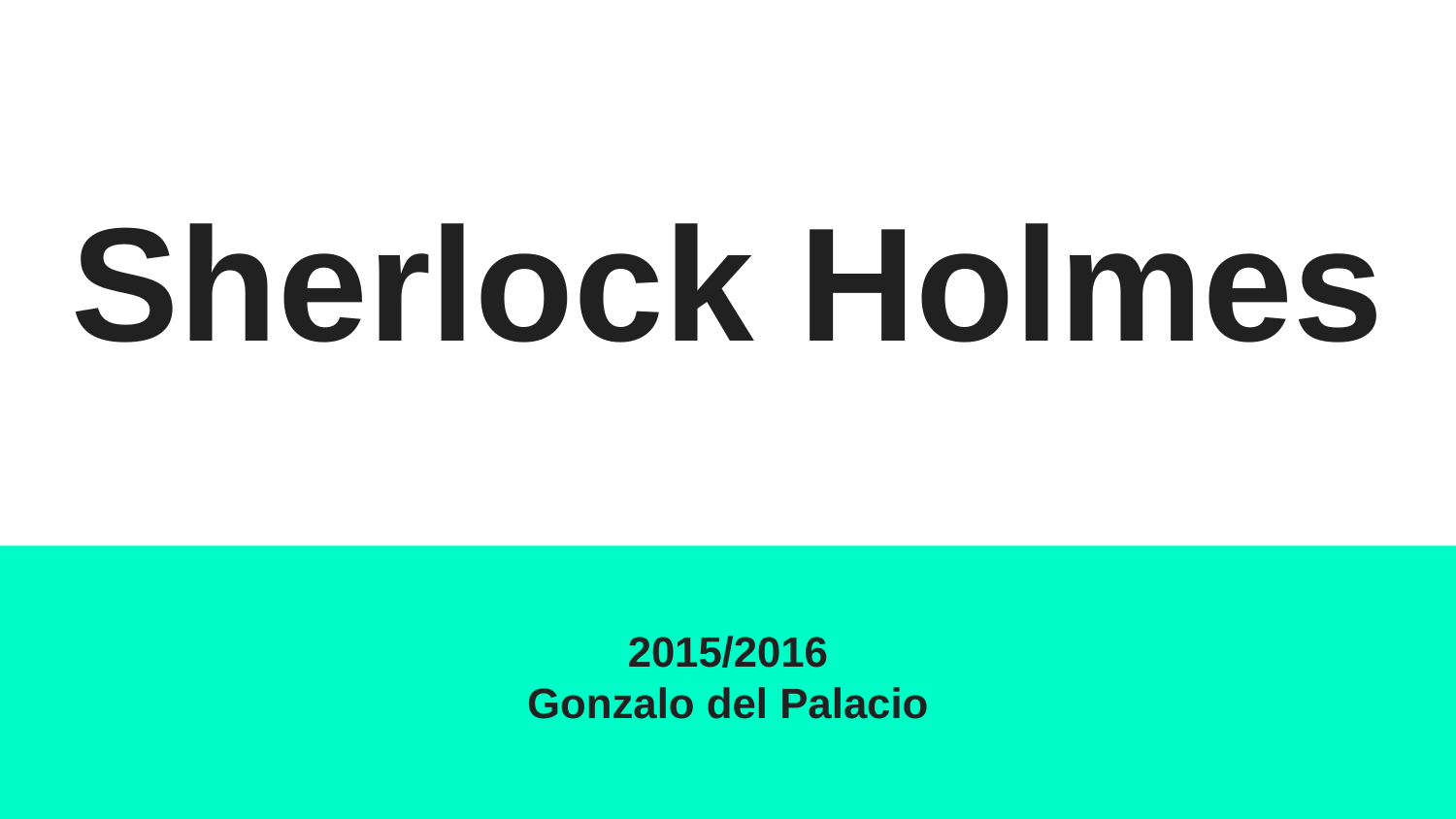

# Sherlock Holmes
2015/2016
Gonzalo del Palacio